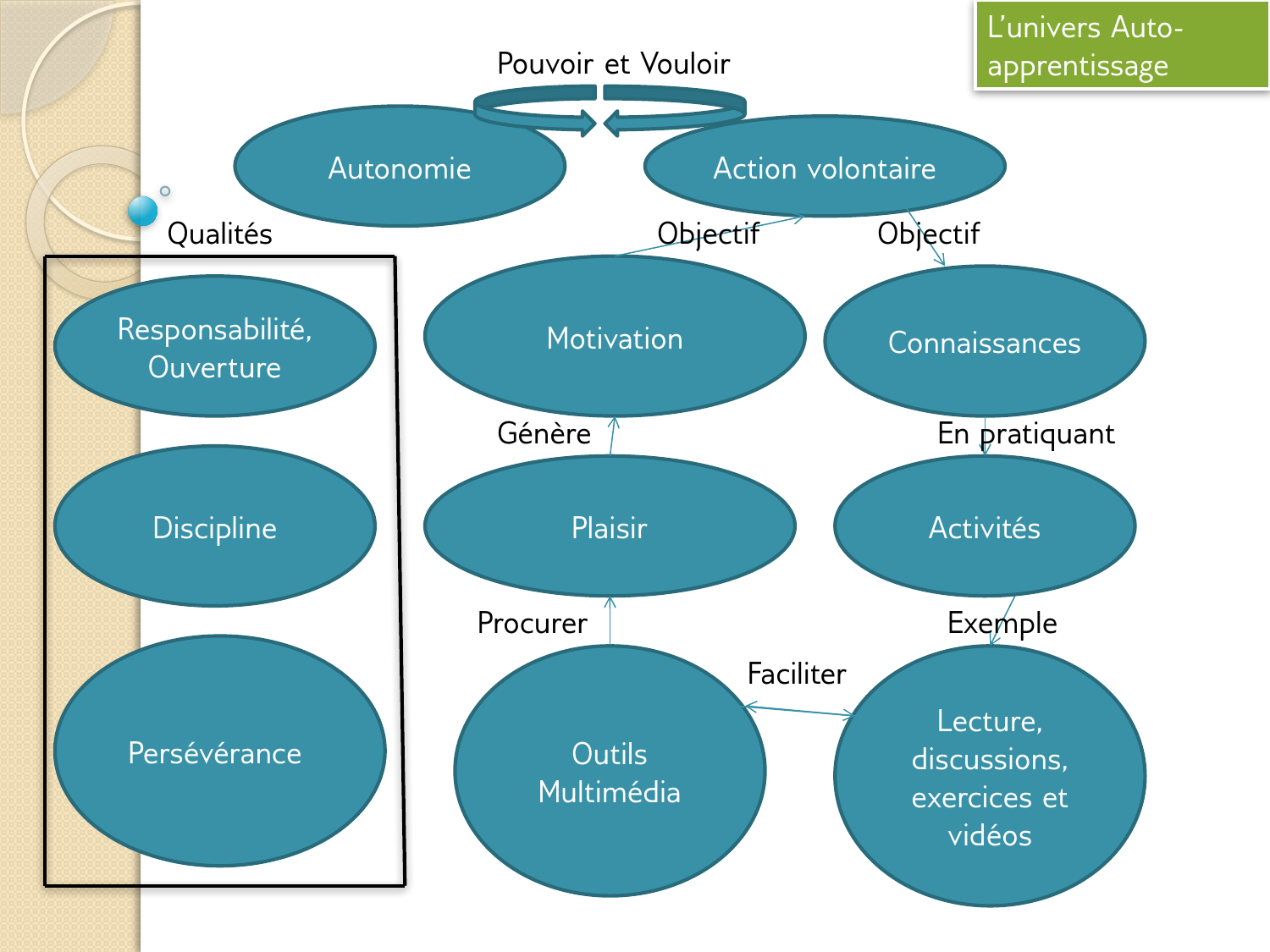

L’univers Auto-apprentissage
Pouvoir et Vouloir

Autonomie
Action volontaire
Qualités
Objectif
Objectif
Motivation
Connaissances
Responsabilité, Ouverture
Génère
En pratiquant
Discipline
Plaisir
Activités
Procurer
Exemple
Persévérance
Outils Multimédia
Faciliter
Lecture, discussions, exercices et vidéos